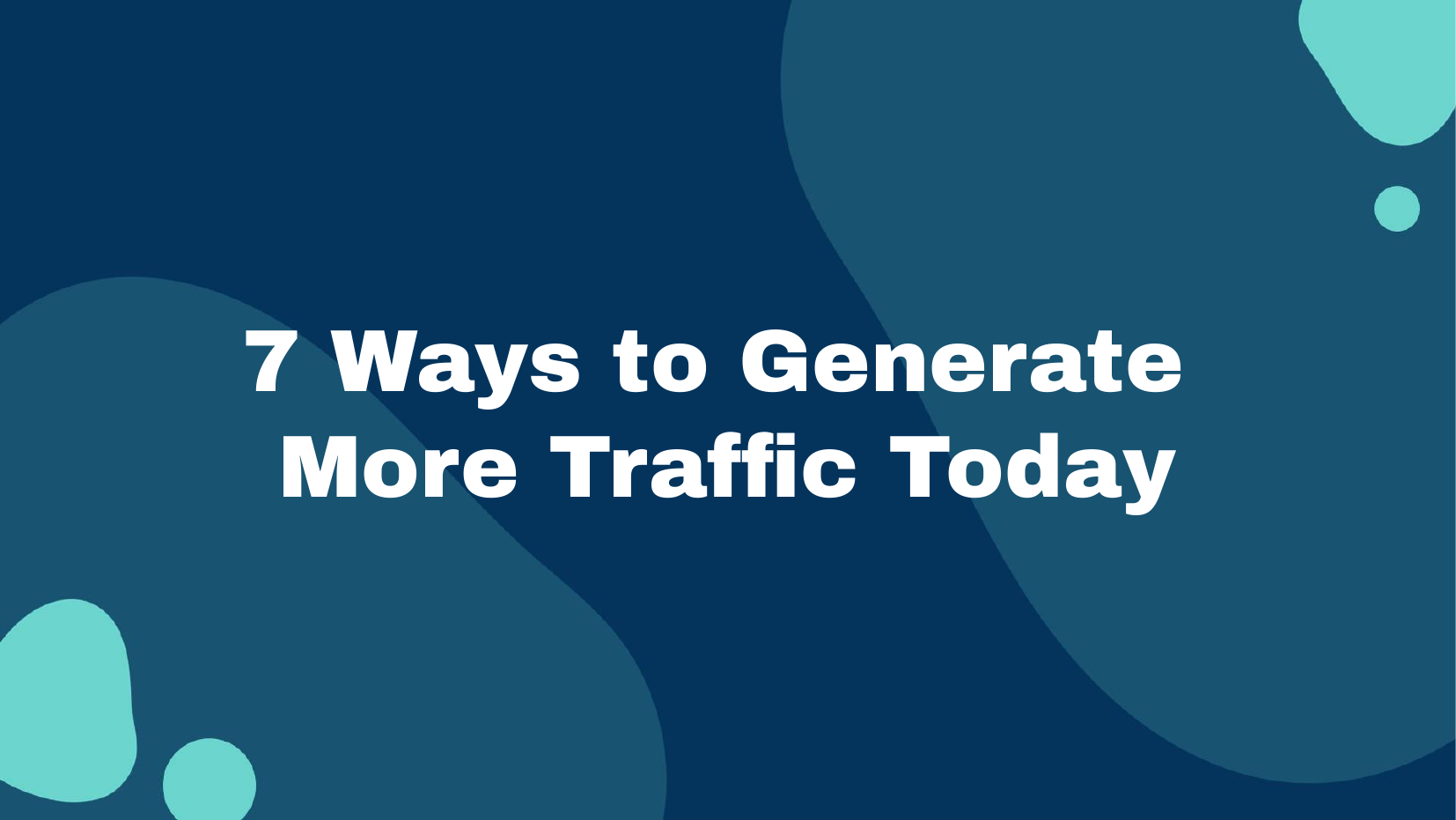

7 Ways to Generate
More Traffic Today